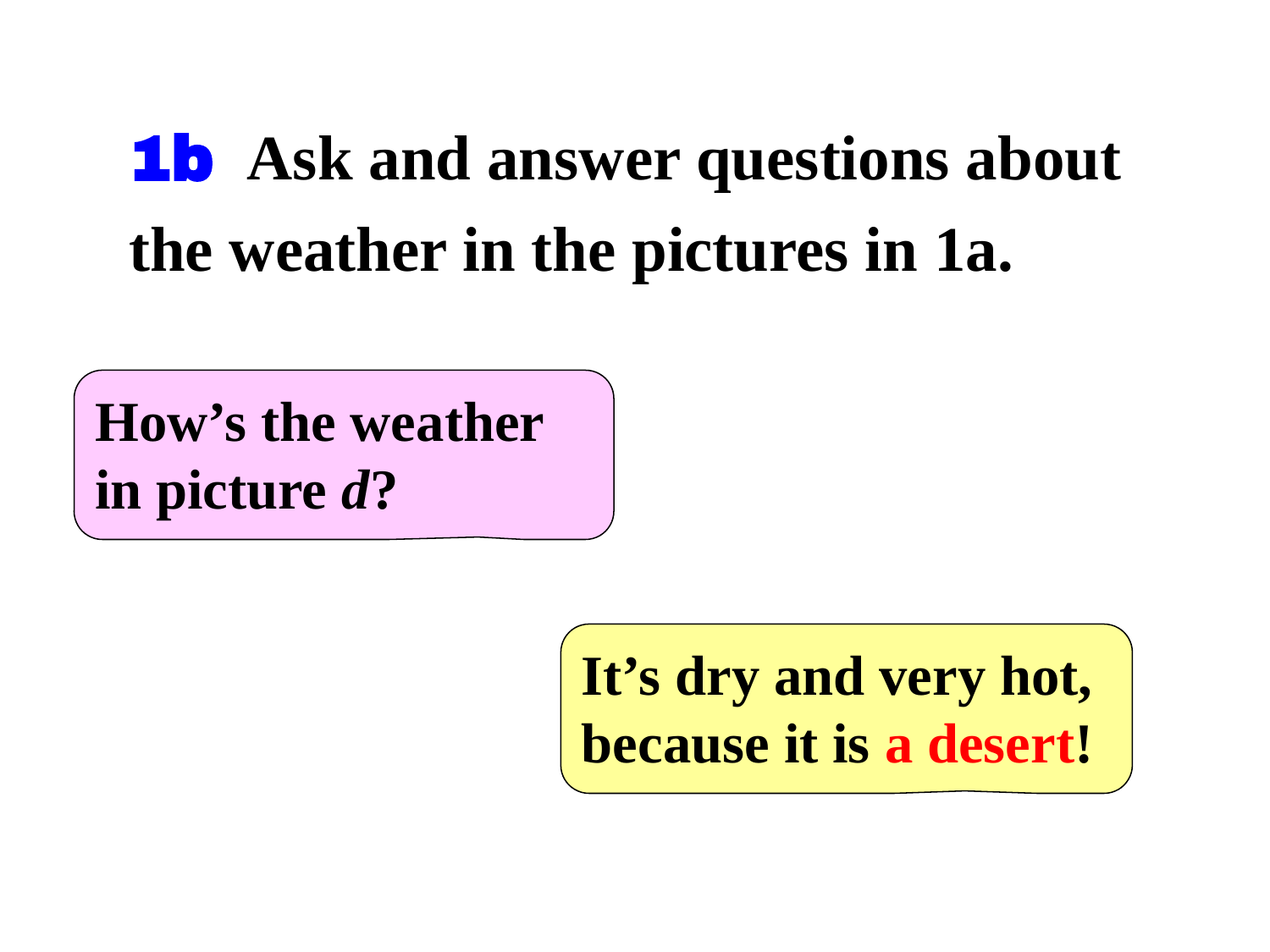

1b  Ask and answer questions about the weather in the pictures in 1a.
How’s the weather in picture d?
It’s dry and very hot, because it is a desert!